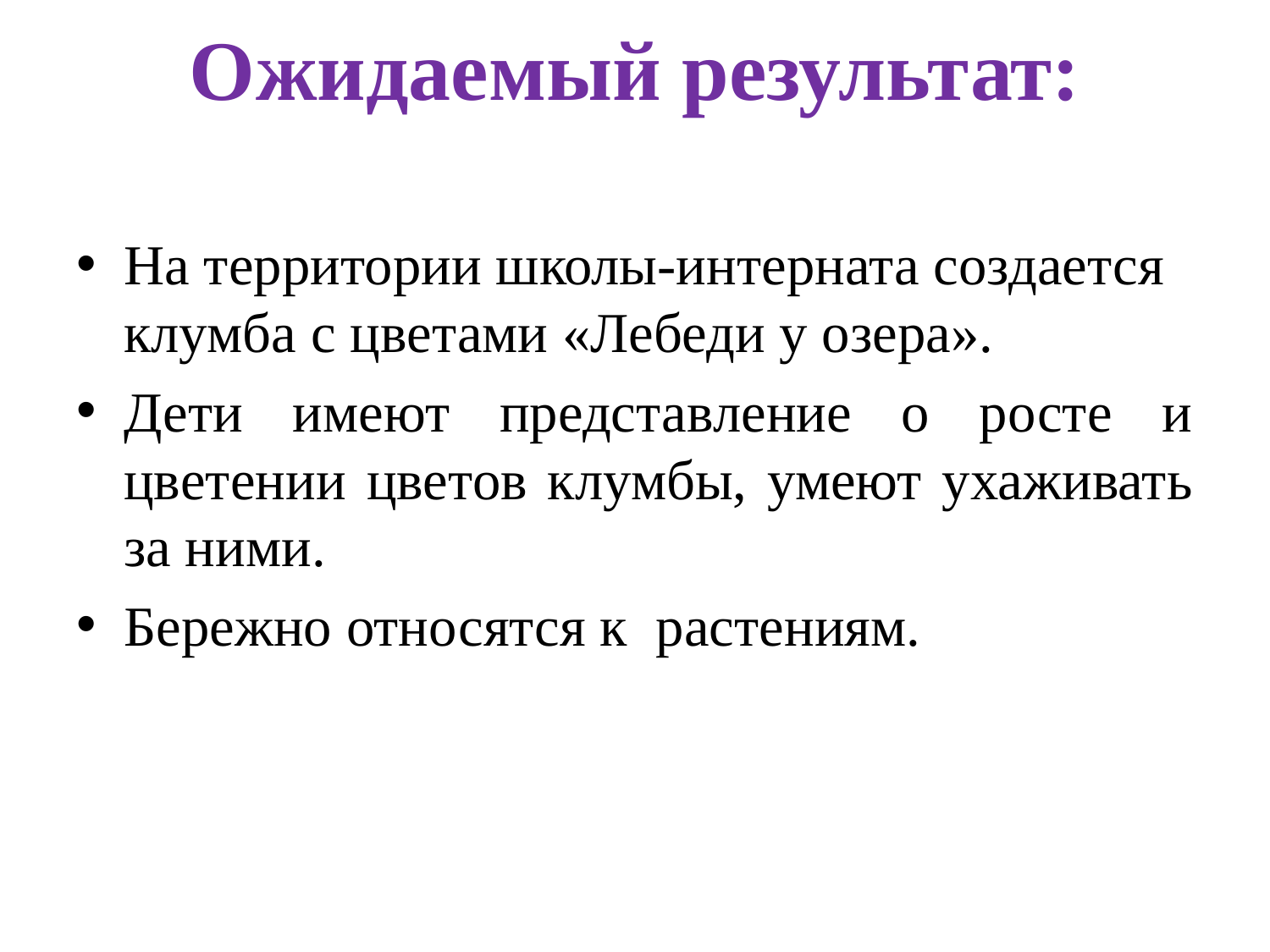

# Ожидаемый результат:
На территории школы-интерната создается   клумба с цветами «Лебеди у озера».
Дети имеют представление о росте и цветении цветов клумбы, умеют ухаживать за ними.
Бережно относятся к  растениям.